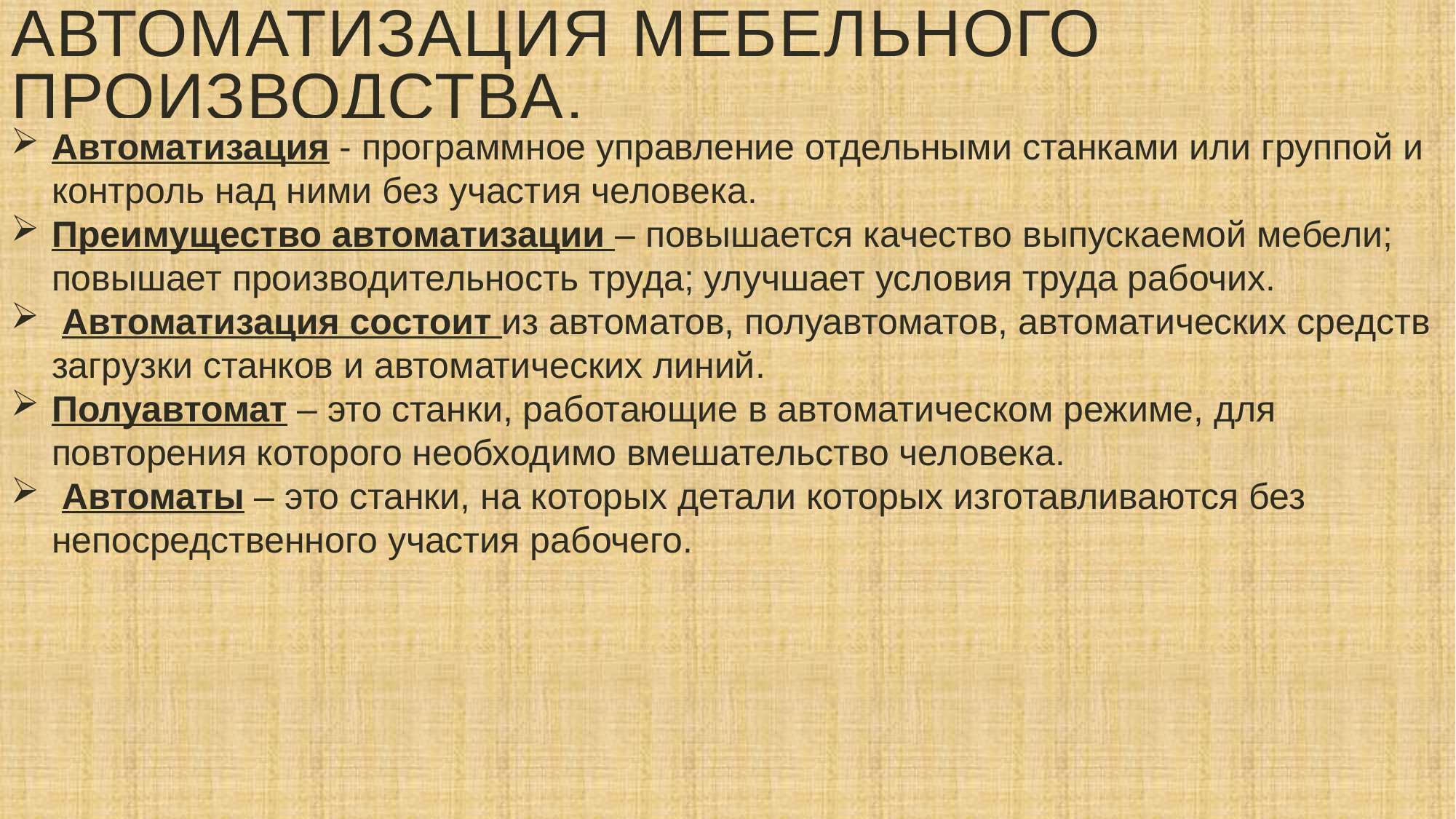

# Автоматизация мебельного производства.
Автоматизация - программное управление отдельными станками или группой и контроль над ними без участия человека.
Преимущество автоматизации – повышается качество выпускаемой мебели; повышает производительность труда; улучшает условия труда рабочих.
 Автоматизация состоит из автоматов, полуавтоматов, автоматических средств загрузки станков и автоматических линий.
Полуавтомат – это станки, работающие в автоматическом режиме, для повторения которого необходимо вмешательство человека.
 Автоматы – это станки, на которых детали которых изготавливаются без непосредственного участия рабочего.